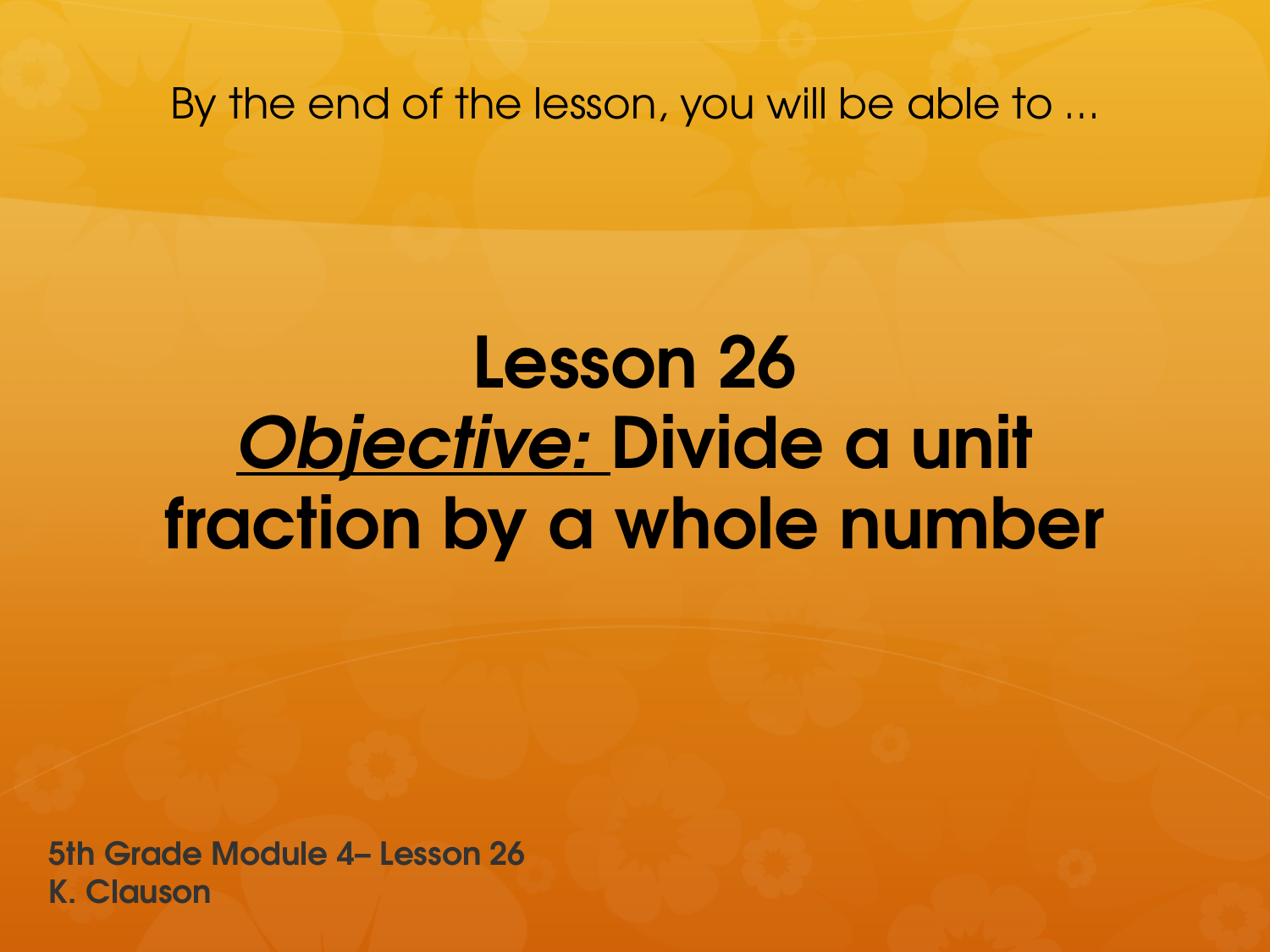

By the end of the lesson, you will be able to …
# Lesson 26 Objective: Divide a unit fraction by a whole number
5th Grade Module 4– Lesson 26
K. Clauson